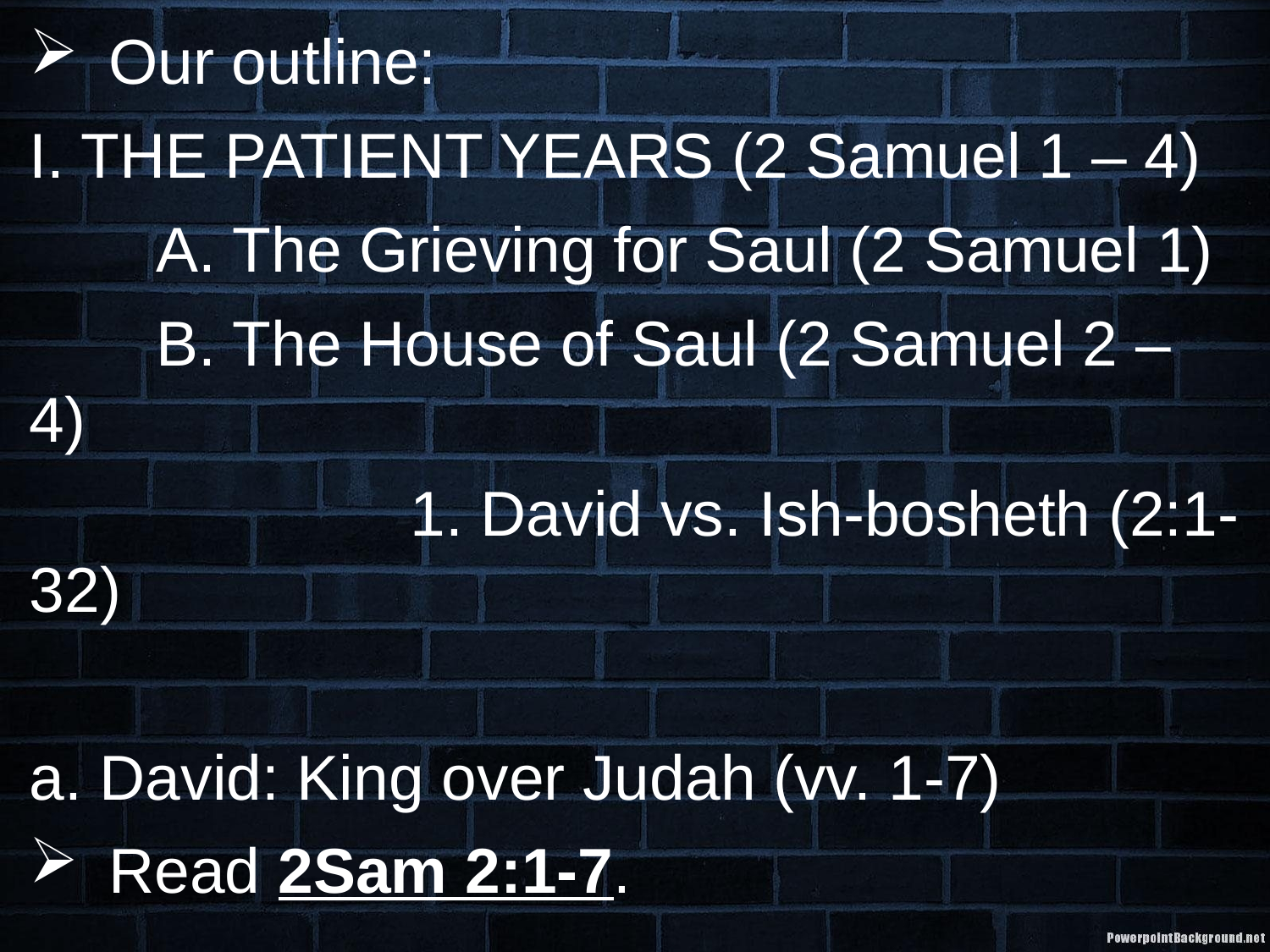

Our outline:
I. THE PATIENT YEARS (2 Samuel 1 – 4)
	A. The Grieving for Saul (2 Samuel 1)
	B. The House of Saul (2 Samuel 2 – 4)
			1. David vs. Ish-bosheth (2:1-32)

a. David: King over Judah (vv. 1-7)
Read 2Sam 2:1-7.